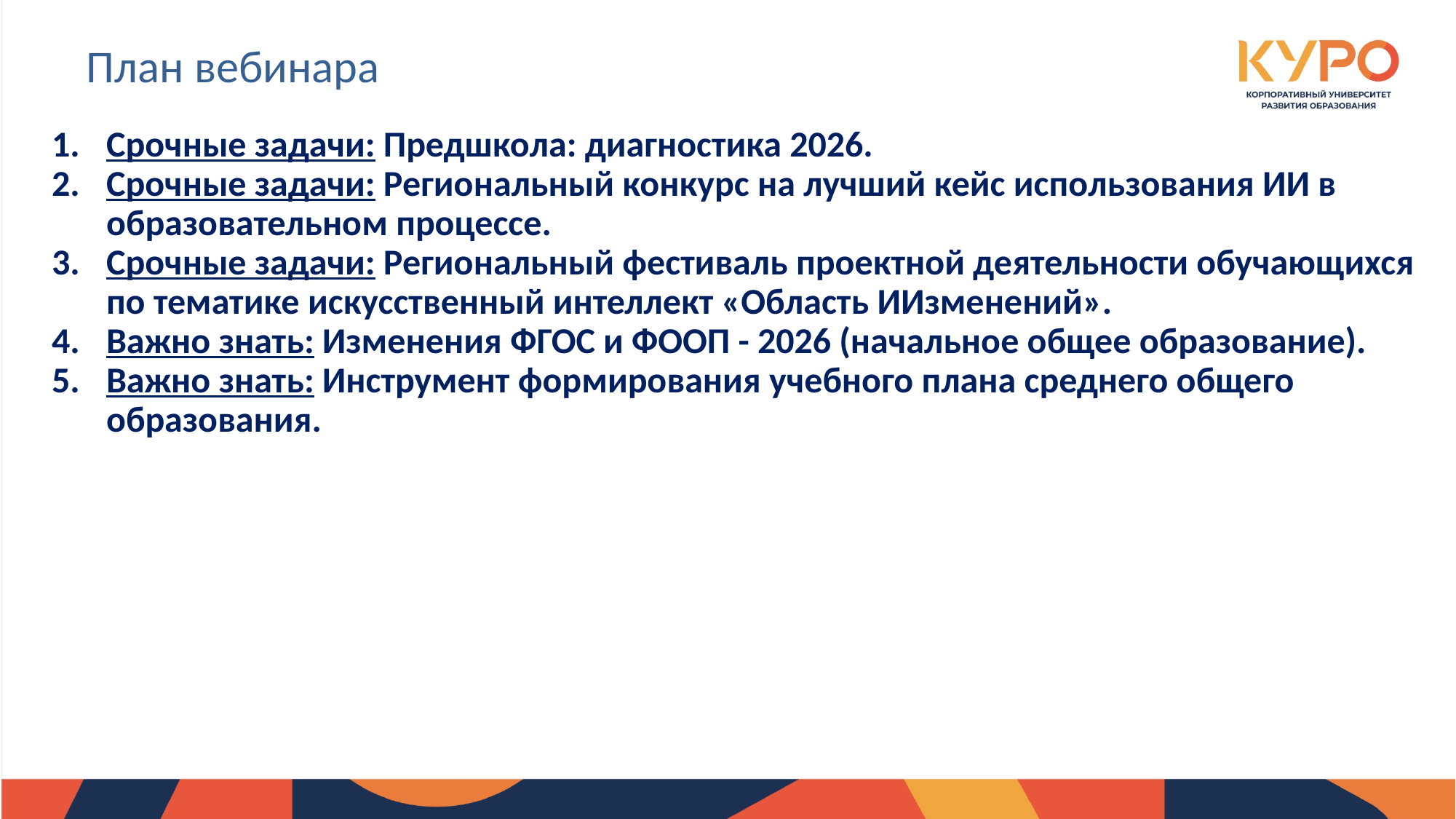

План вебинара
Срочные задачи: Предшкола: диагностика 2026.
Срочные задачи: Региональный конкурс на лучший кейс использования ИИ в образовательном процессе.
Срочные задачи: Региональный фестиваль проектной деятельности обучающихся по тематике искусственный интеллект «Область ИИзменений».
Важно знать: Изменения ФГОС и ФООП - 2026 (начальное общее образование).
Важно знать: Инструмент формирования учебного плана среднего общего образования.